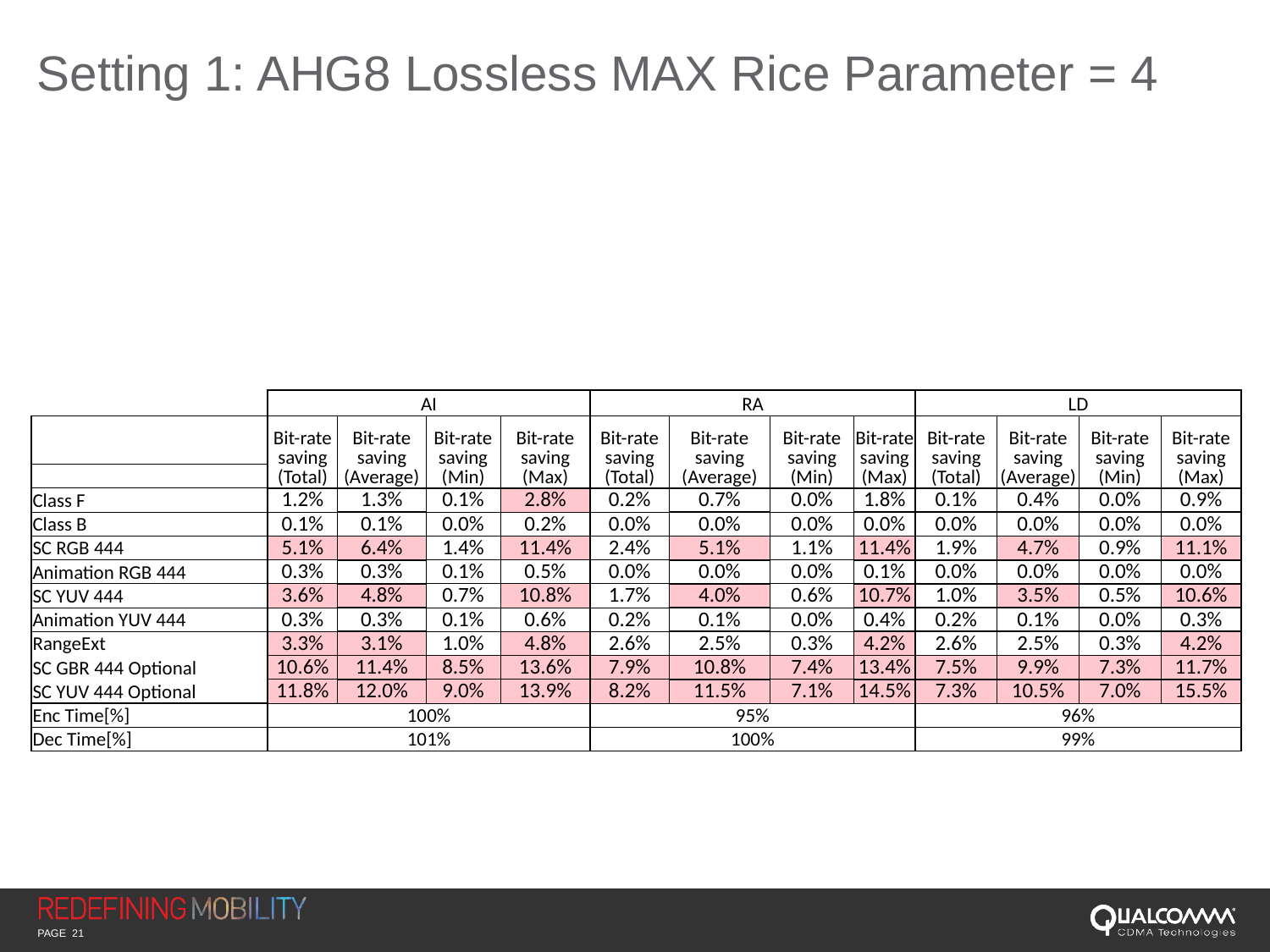

# Setting 1: AHG8 Lossless MAX Rice Parameter = 4
|  | AI |  |  |  | RA |  |  |  | LD |  |  |  |
| --- | --- | --- | --- | --- | --- | --- | --- | --- | --- | --- | --- | --- |
|  | Bit-rate saving (Total) | Bit-rate saving (Average) | Bit-rate saving (Min) | Bit-rate saving (Max) | Bit-rate saving (Total) | Bit-rate saving (Average) | Bit-rate saving (Min) | Bit-rate saving (Max) | Bit-rate saving (Total) | Bit-rate saving (Average) | Bit-rate saving (Min) | Bit-rate saving (Max) |
|  |  |  |  |  |  |  |  |  |  |  |  |  |
| Class F | 1.2% | 1.3% | 0.1% | 2.8% | 0.2% | 0.7% | 0.0% | 1.8% | 0.1% | 0.4% | 0.0% | 0.9% |
| Class B | 0.1% | 0.1% | 0.0% | 0.2% | 0.0% | 0.0% | 0.0% | 0.0% | 0.0% | 0.0% | 0.0% | 0.0% |
| SC RGB 444 | 5.1% | 6.4% | 1.4% | 11.4% | 2.4% | 5.1% | 1.1% | 11.4% | 1.9% | 4.7% | 0.9% | 11.1% |
| Animation RGB 444 | 0.3% | 0.3% | 0.1% | 0.5% | 0.0% | 0.0% | 0.0% | 0.1% | 0.0% | 0.0% | 0.0% | 0.0% |
| SC YUV 444 | 3.6% | 4.8% | 0.7% | 10.8% | 1.7% | 4.0% | 0.6% | 10.7% | 1.0% | 3.5% | 0.5% | 10.6% |
| Animation YUV 444 | 0.3% | 0.3% | 0.1% | 0.6% | 0.2% | 0.1% | 0.0% | 0.4% | 0.2% | 0.1% | 0.0% | 0.3% |
| RangeExt | 3.3% | 3.1% | 1.0% | 4.8% | 2.6% | 2.5% | 0.3% | 4.2% | 2.6% | 2.5% | 0.3% | 4.2% |
| SC GBR 444 Optional | 10.6% | 11.4% | 8.5% | 13.6% | 7.9% | 10.8% | 7.4% | 13.4% | 7.5% | 9.9% | 7.3% | 11.7% |
| SC YUV 444 Optional | 11.8% | 12.0% | 9.0% | 13.9% | 8.2% | 11.5% | 7.1% | 14.5% | 7.3% | 10.5% | 7.0% | 15.5% |
| Enc Time[%] | 100% |  |  |  | 95% |  |  |  | 96% |  |  |  |
| Dec Time[%] | 101% |  |  |  | 100% |  |  |  | 99% |  |  |  |